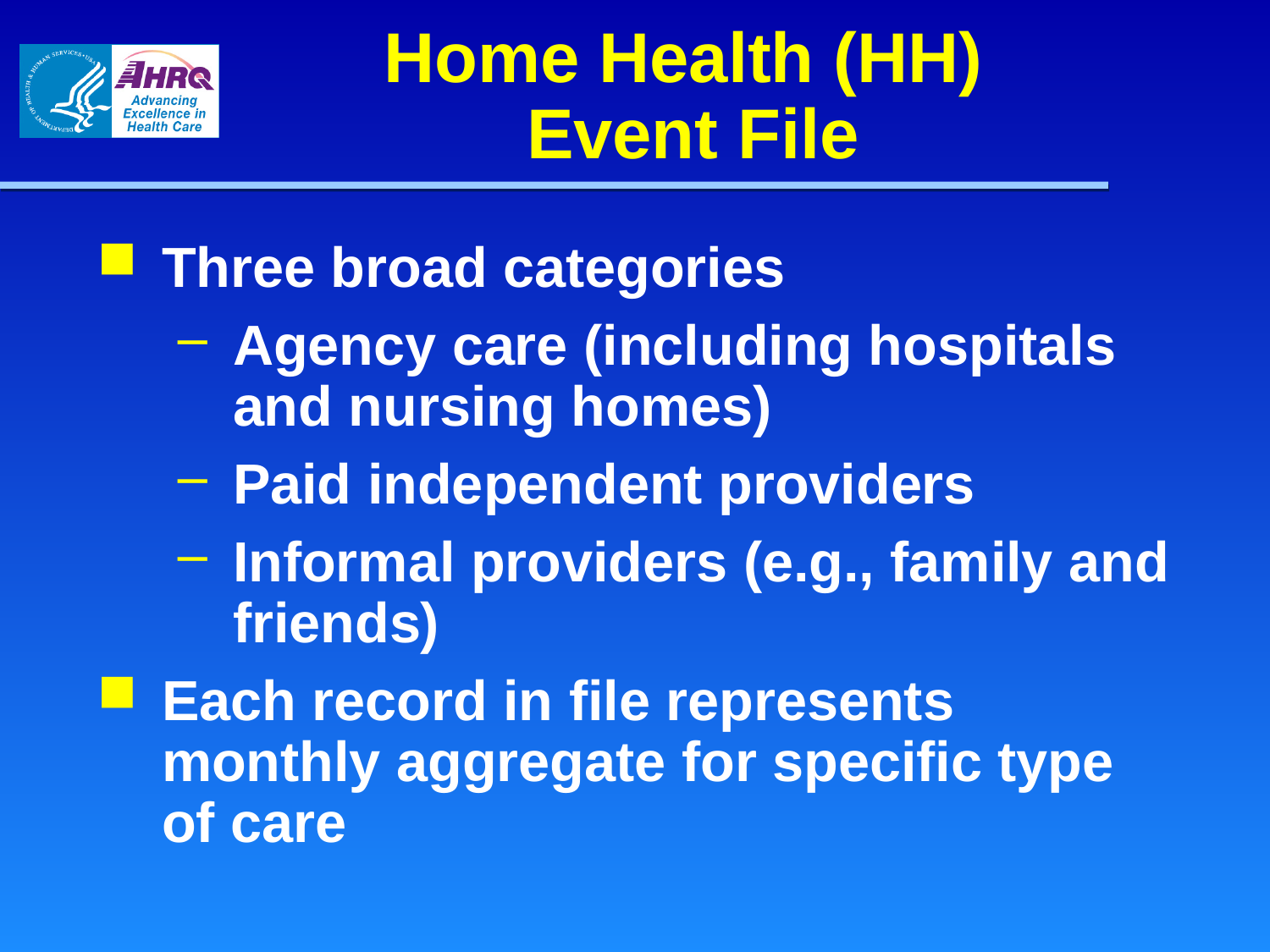

# Home Health (HH) Event File
Three broad categories
Agency care (including hospitals and nursing homes)
Paid independent providers
Informal providers (e.g., family and friends)
Each record in file represents monthly aggregate for specific type of care